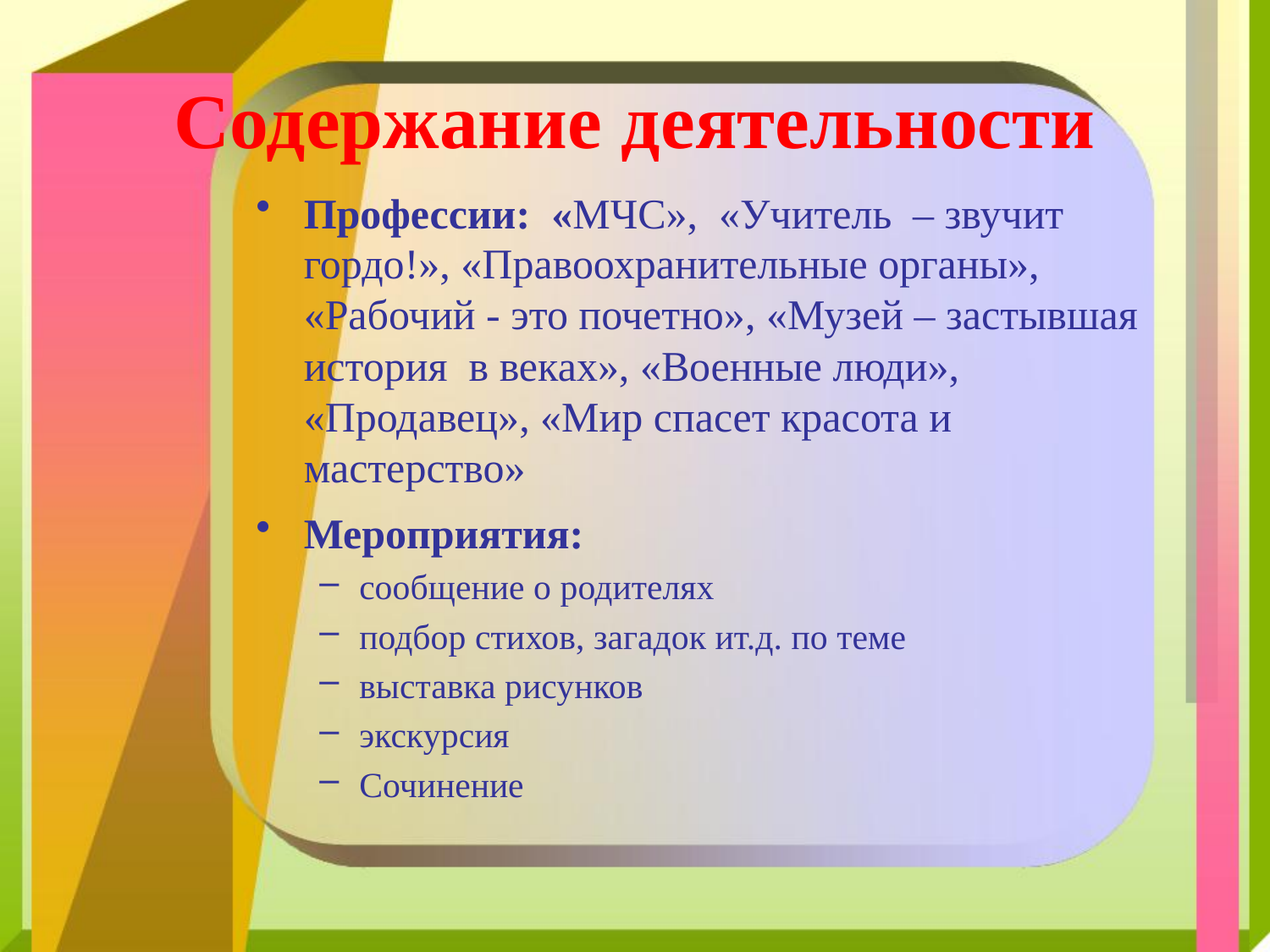

# Содержание деятельности
Профессии:  «МЧС»,  «Учитель  – звучит гордо!», «Правоохранительные органы», «Рабочий - это почетно», «Музей – застывшая история  в веках», «Военные люди», «Продавец», «Мир спасет красота и  мастерство»

Мероприятия:
сообщение о родителях
подбор стихов, загадок ит.д. по теме
выставка рисунков
экскурсия
Сочинение